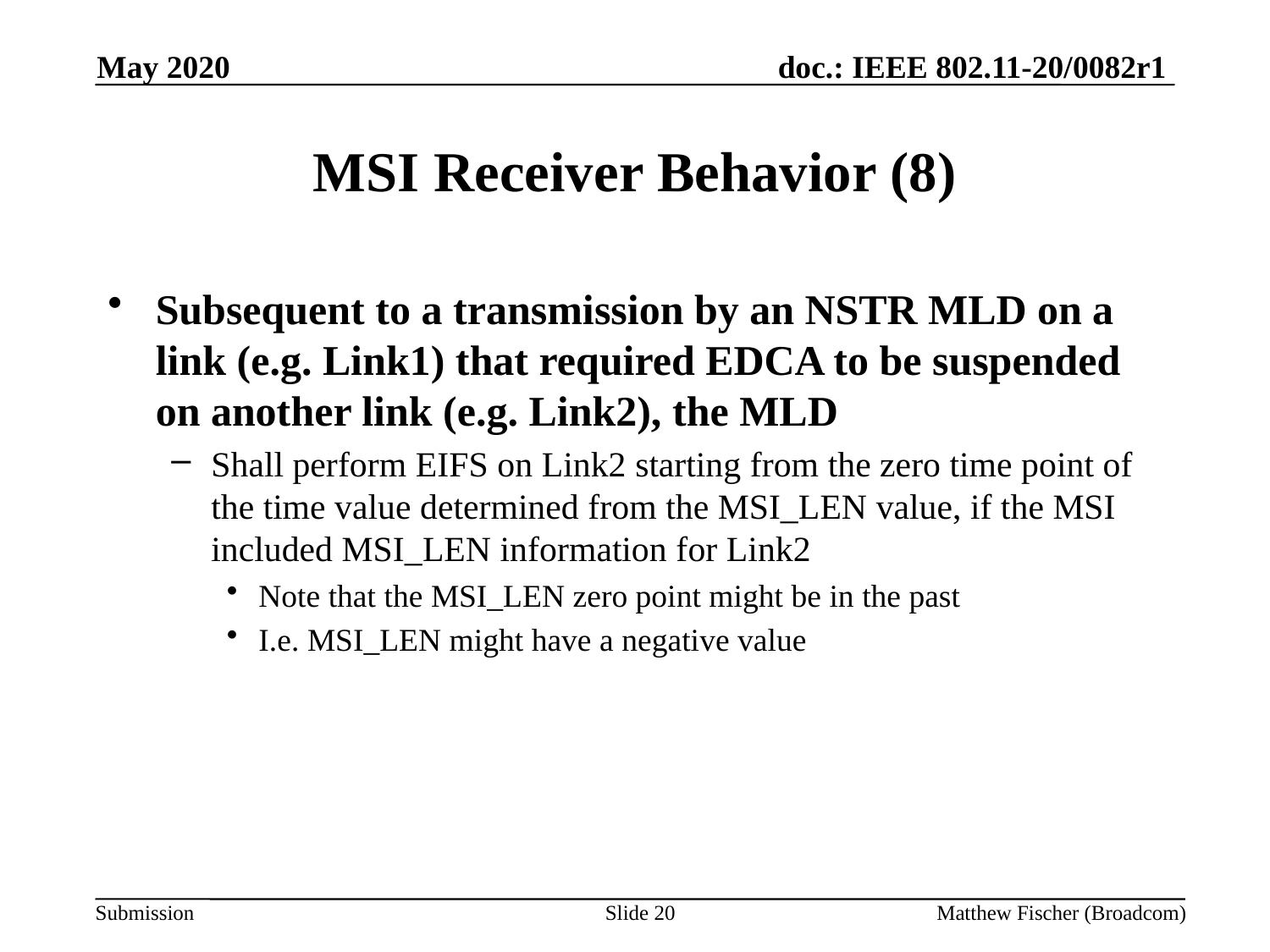

May 2020
# MSI Receiver Behavior (8)
Subsequent to a transmission by an NSTR MLD on a link (e.g. Link1) that required EDCA to be suspended on another link (e.g. Link2), the MLD
Shall perform EIFS on Link2 starting from the zero time point of the time value determined from the MSI_LEN value, if the MSI included MSI_LEN information for Link2
Note that the MSI_LEN zero point might be in the past
I.e. MSI_LEN might have a negative value

Slide 20
Matthew Fischer (Broadcom)